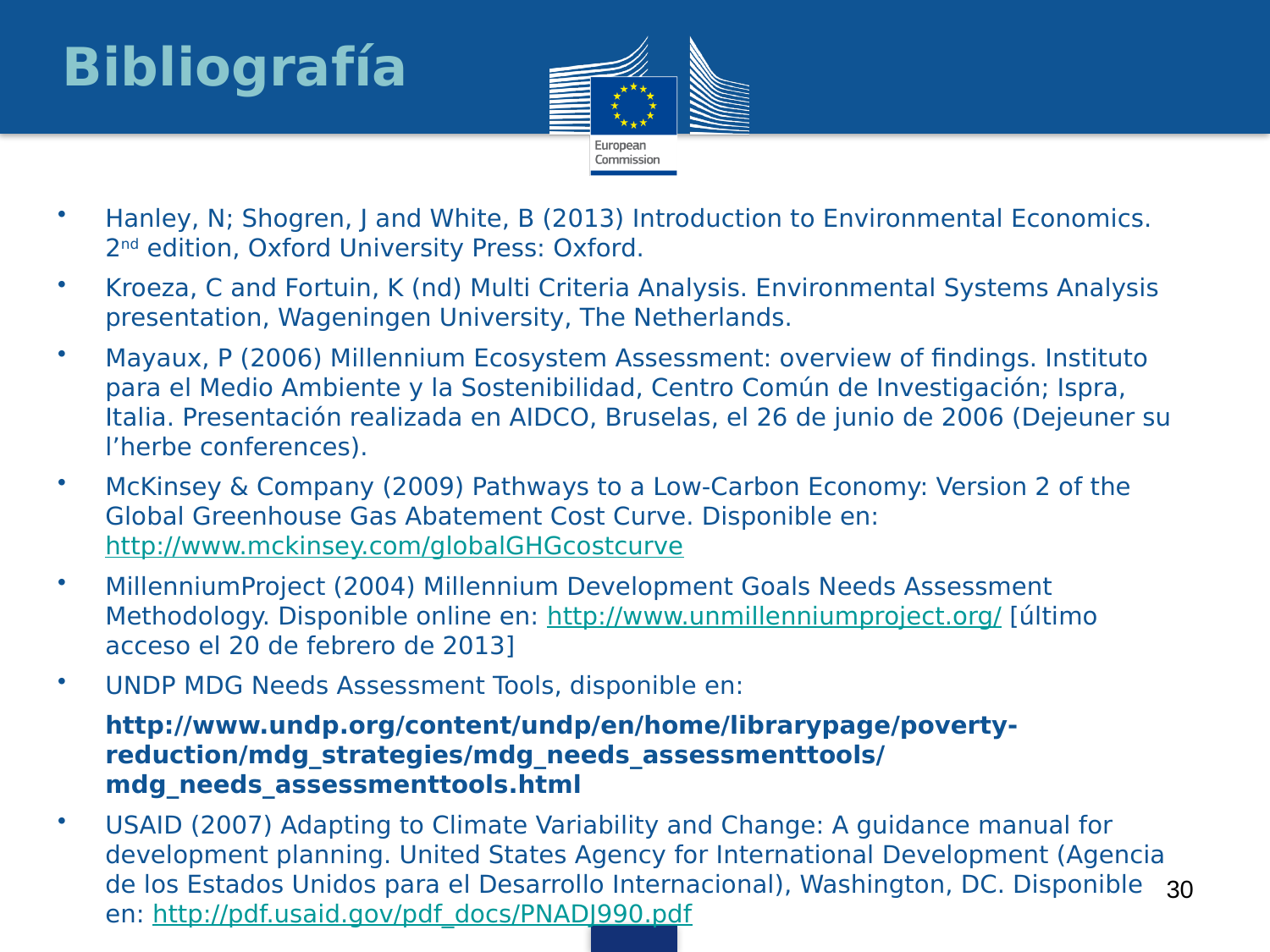

# Bibliografía
Hanley, N; Shogren, J and White, B (2013) Introduction to Environmental Economics. 2nd edition, Oxford University Press: Oxford.
Kroeza, C and Fortuin, K (nd) Multi Criteria Analysis. Environmental Systems Analysis presentation, Wageningen University, The Netherlands.
Mayaux, P (2006) Millennium Ecosystem Assessment: overview of findings. Instituto para el Medio Ambiente y la Sostenibilidad, Centro Común de Investigación; Ispra, Italia. Presentación realizada en AIDCO, Bruselas, el 26 de junio de 2006 (Dejeuner su l’herbe conferences).
McKinsey & Company (2009) Pathways to a Low-Carbon Economy: Version 2 of the Global Greenhouse Gas Abatement Cost Curve. Disponible en: http://www.mckinsey.com/globalGHGcostcurve
MillenniumProject (2004) Millennium Development Goals Needs Assessment Methodology. Disponible online en: http://www.unmillenniumproject.org/ [último acceso el 20 de febrero de 2013]
UNDP MDG Needs Assessment Tools, disponible en:
http://www.undp.org/content/undp/en/home/librarypage/poverty-reduction/mdg_strategies/mdg_needs_assessmenttools/mdg_needs_assessmenttools.html
USAID (2007) Adapting to Climate Variability and Change: A guidance manual for development planning. United States Agency for International Development (Agencia de los Estados Unidos para el Desarrollo Internacional), Washington, DC. Disponible en: http://pdf.usaid.gov/pdf_docs/PNADJ990.pdf
30